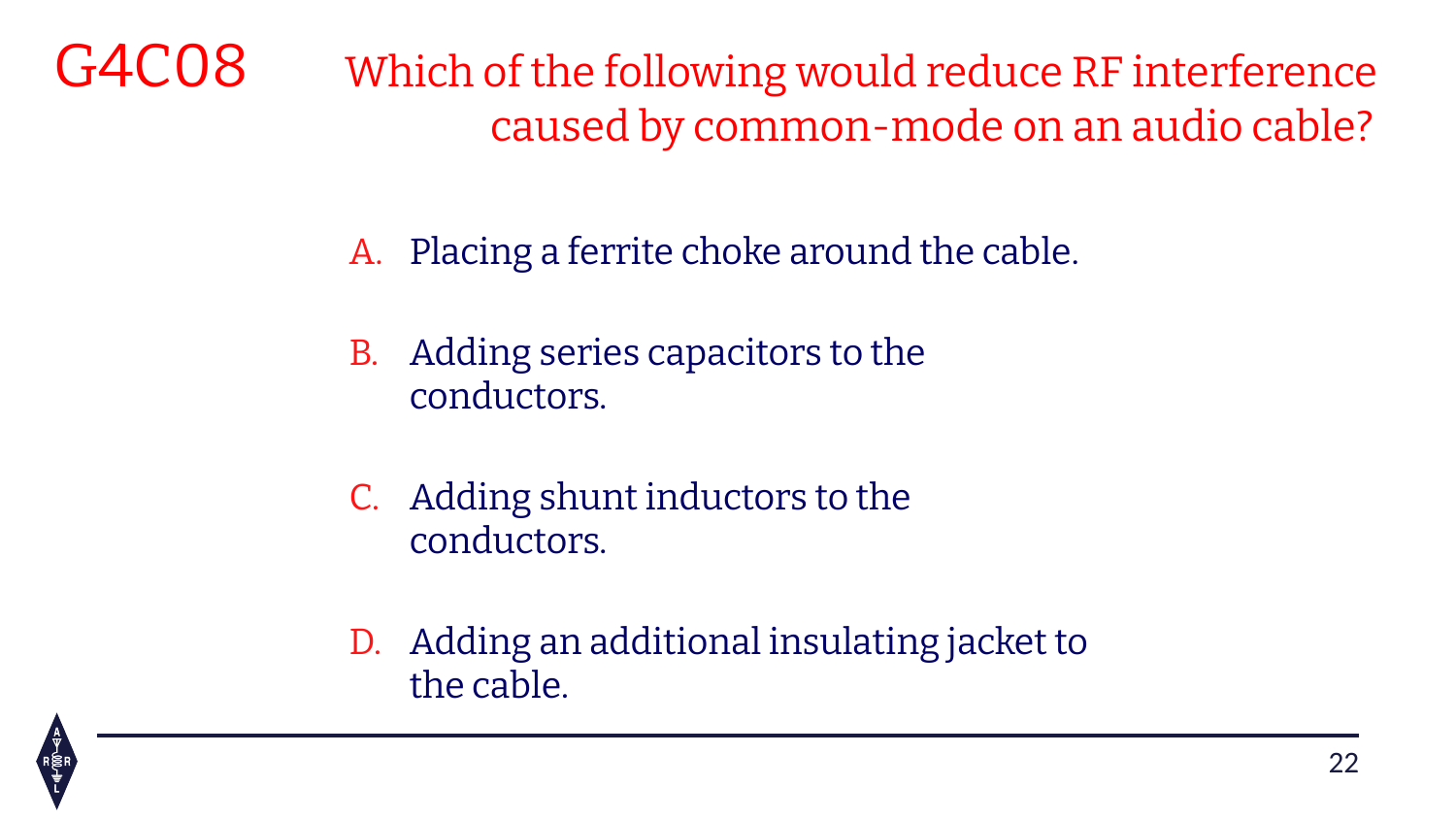

G4C08		Which of the following would reduce RF interference 						caused by common-mode on an audio cable?
Placing a ferrite choke around the cable.

Adding series capacitors to the conductors.

Adding shunt inductors to the conductors.

Adding an additional insulating jacket to the cable.
22